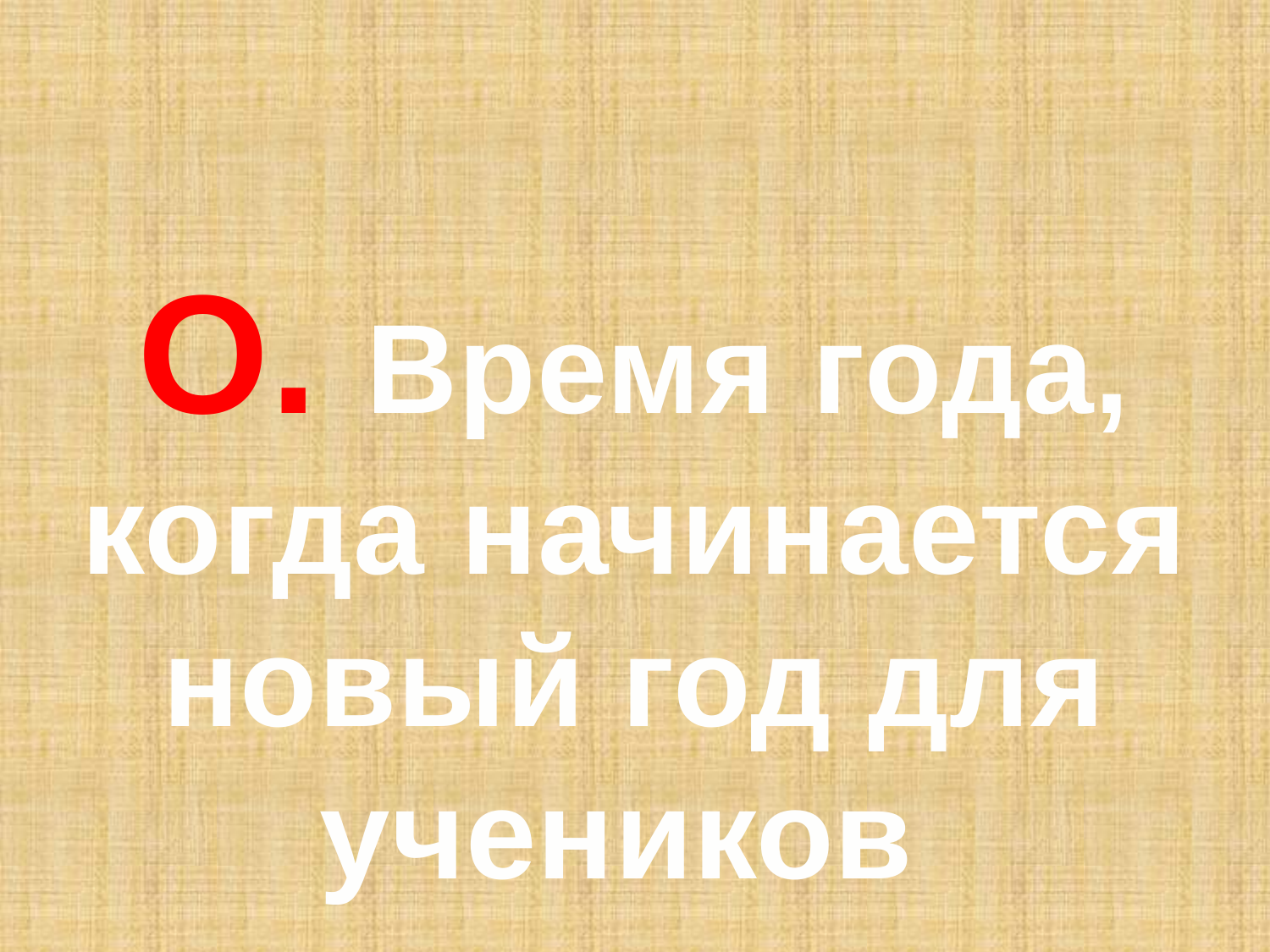

О. Время года, когда начинается новый год для учеников